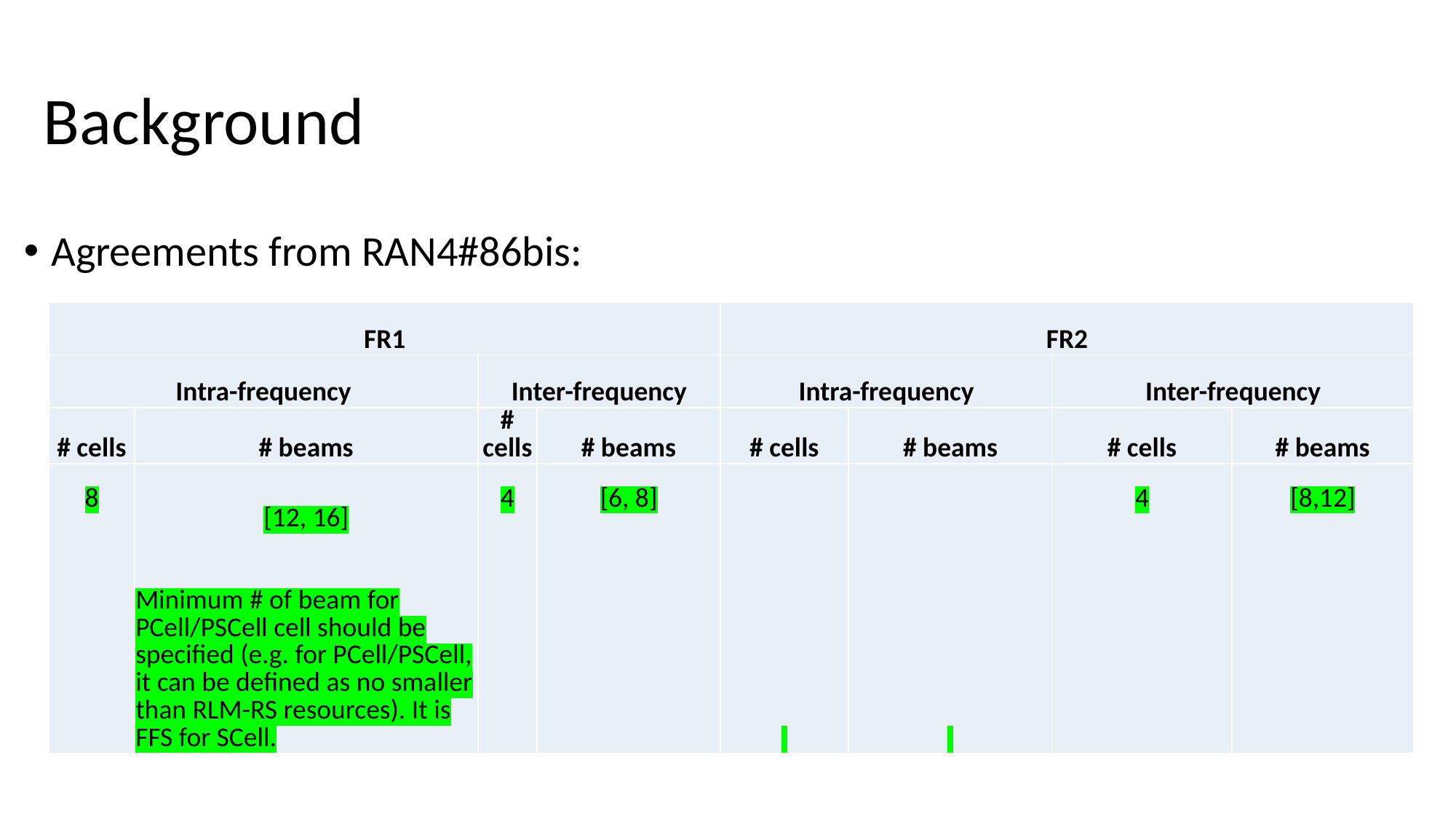

# Background
Agreements from RAN4#86bis:

| FR1 |  |  |  | FR2 |  |  |  |
| --- | --- | --- | --- | --- | --- | --- | --- |
| Intra-frequency |  | Inter-frequency |  | Intra-frequency |  | Inter-frequency |  |
| # cells | # beams | # cells | # beams | # cells | # beams | # cells | # beams |
| 8 | [12, 16] Minimum # of beam for PCell/PSCell cell should be specified (e.g. for PCell/PSCell, it can be defined as no smaller than RLM-RS resources). It is FFS for SCell. | 4 | [6, 8] |  |  | 4 | [8,12] |